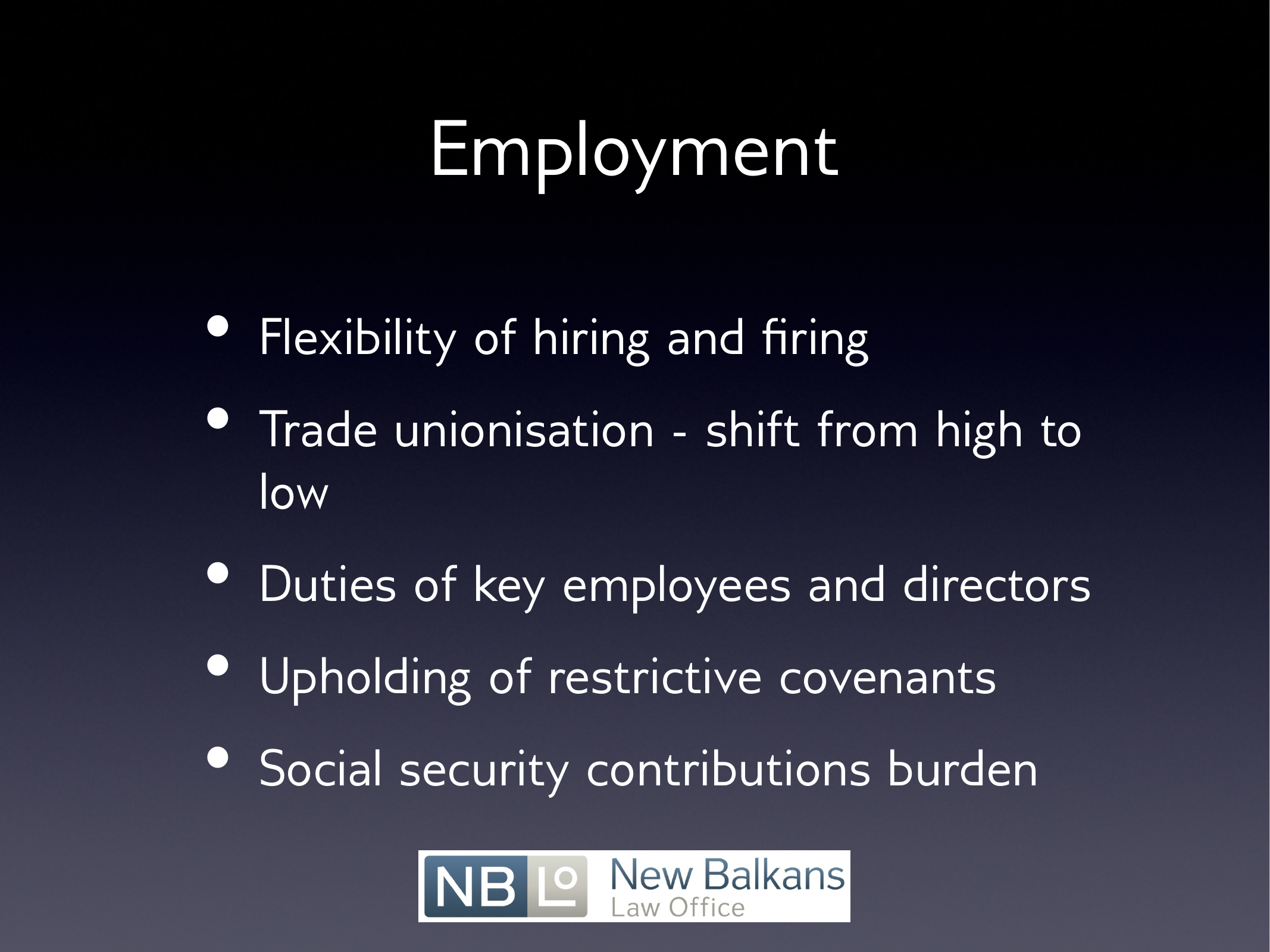

# Employment
Flexibility of hiring and firing
Trade unionisation - shift from high to low
Duties of key employees and directors
Upholding of restrictive covenants
Social security contributions burden